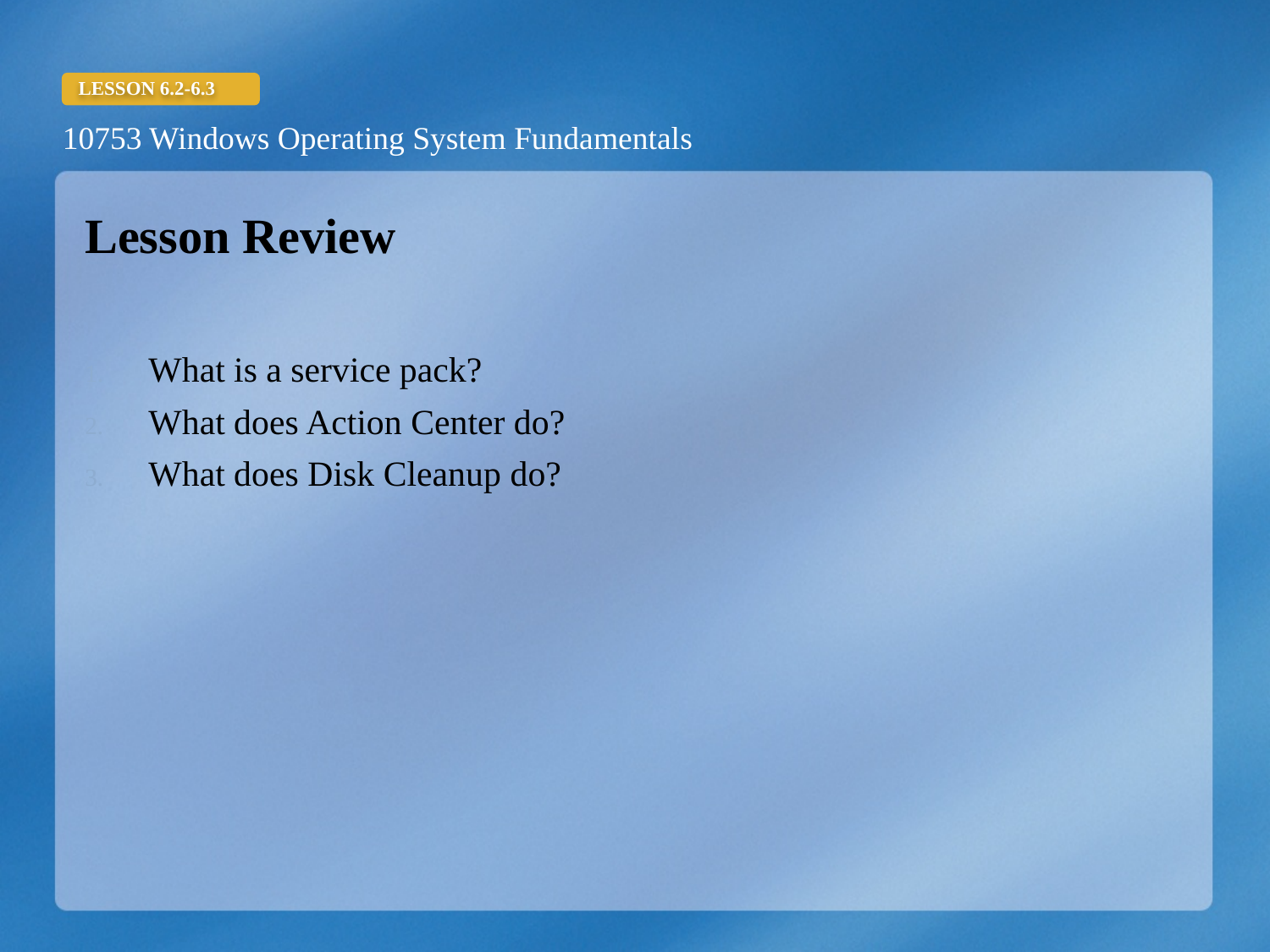

Lesson Review

What is a service pack?
What does Action Center do?
What does Disk Cleanup do?